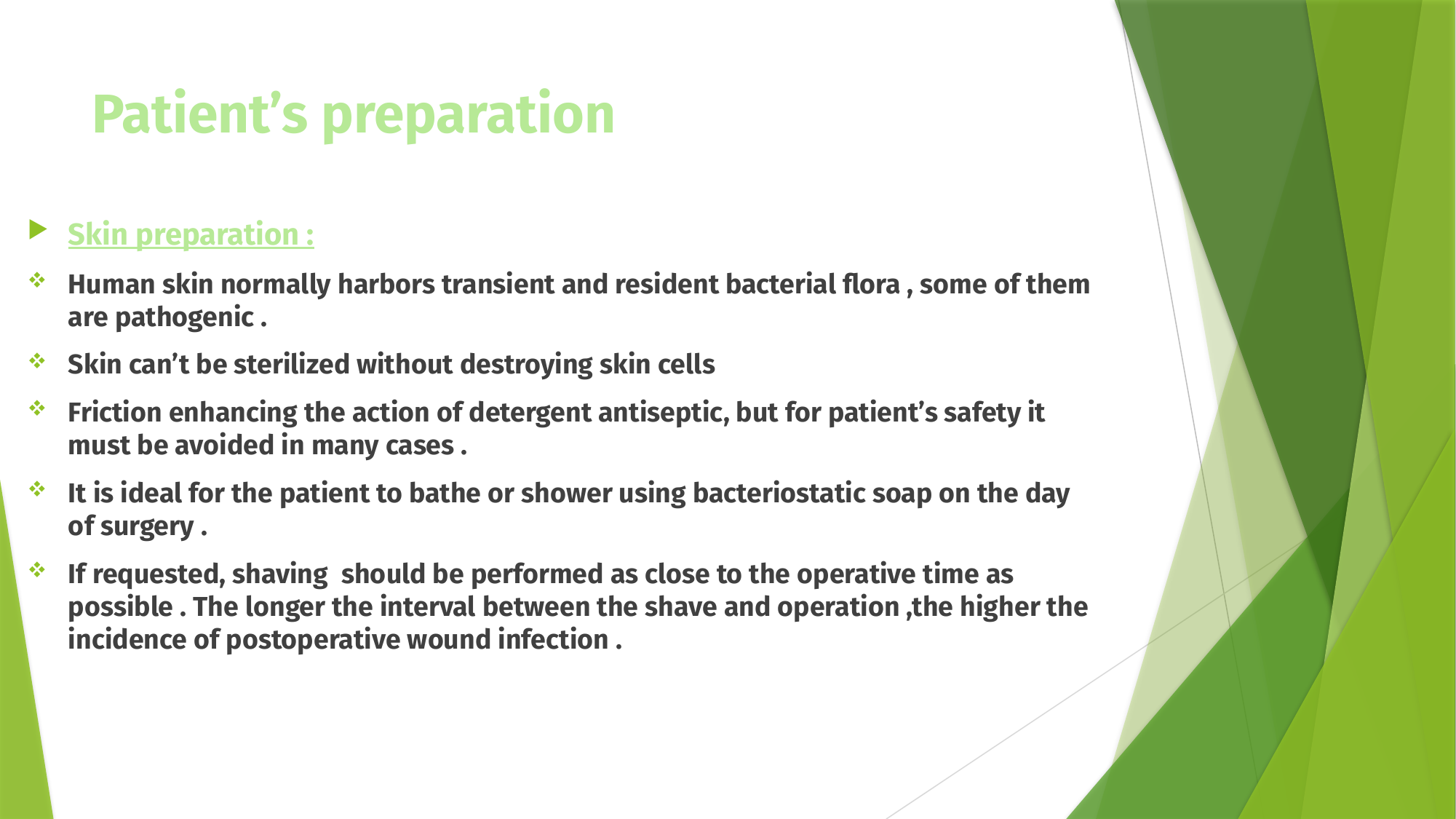

# Patient’s preparation
Skin preparation :
Human skin normally harbors transient and resident bacterial flora , some of them are pathogenic .
Skin can’t be sterilized without destroying skin cells
Friction enhancing the action of detergent antiseptic, but for patient’s safety it must be avoided in many cases .
It is ideal for the patient to bathe or shower using bacteriostatic soap on the day of surgery .
If requested, shaving  should be performed as close to the operative time as possible . The longer the interval between the shave and operation ,the higher the incidence of postoperative wound infection .